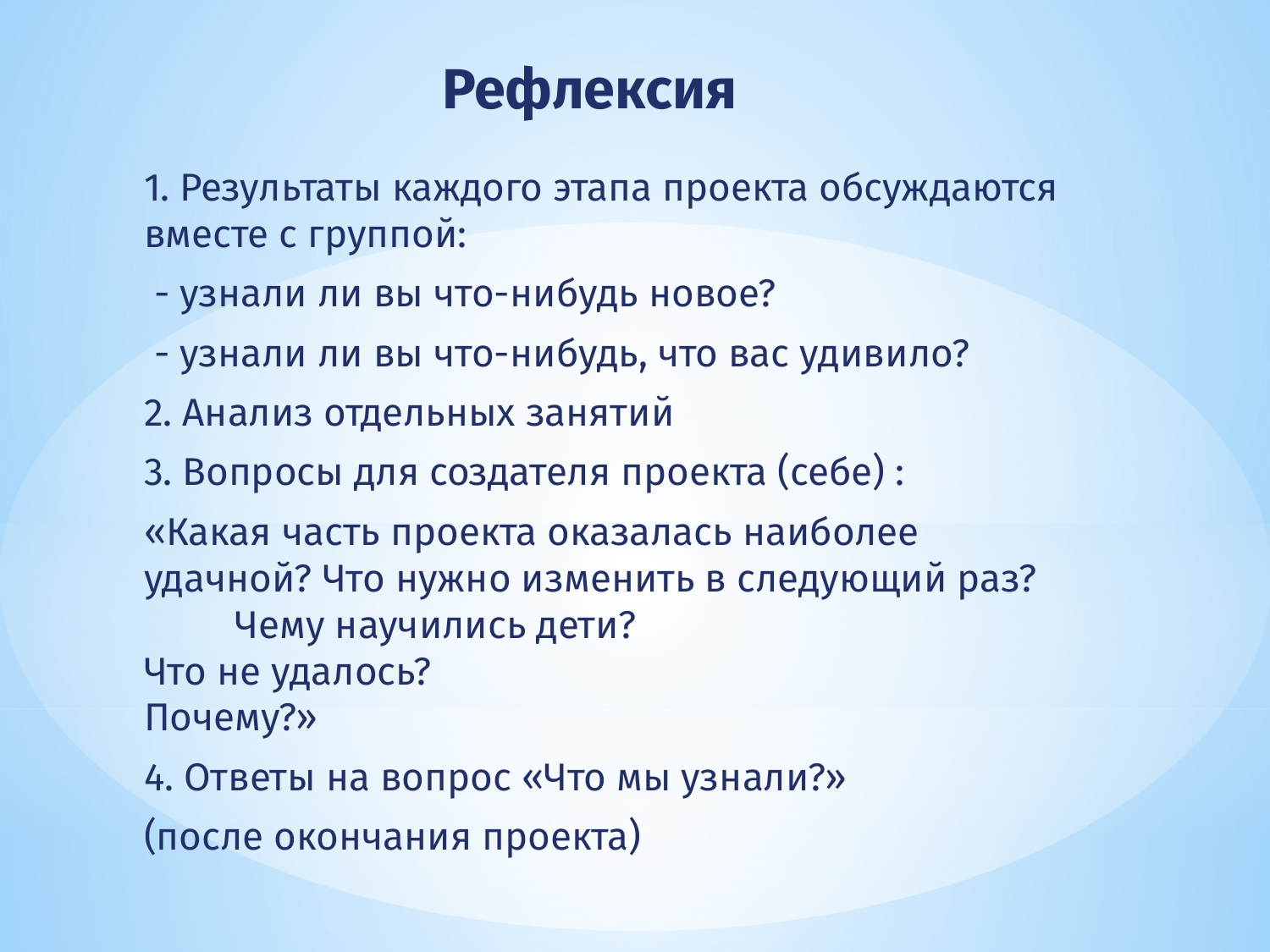

# Рефлексия
1. Результаты каждого этапа проекта обсуждаются вместе с группой:
 - узнали ли вы что-нибудь новое?
 - узнали ли вы что-нибудь, что вас удивило?
2. Анализ отдельных занятий
3. Вопросы для создателя проекта (себе) :
«Какая часть проекта оказалась наиболее удачной? Что нужно изменить в следующий раз?               Чему научились дети?                                             Что не удалось?                                                                  Почему?»
4. Ответы на вопрос «Что мы узнали?»
(после окончания проекта)